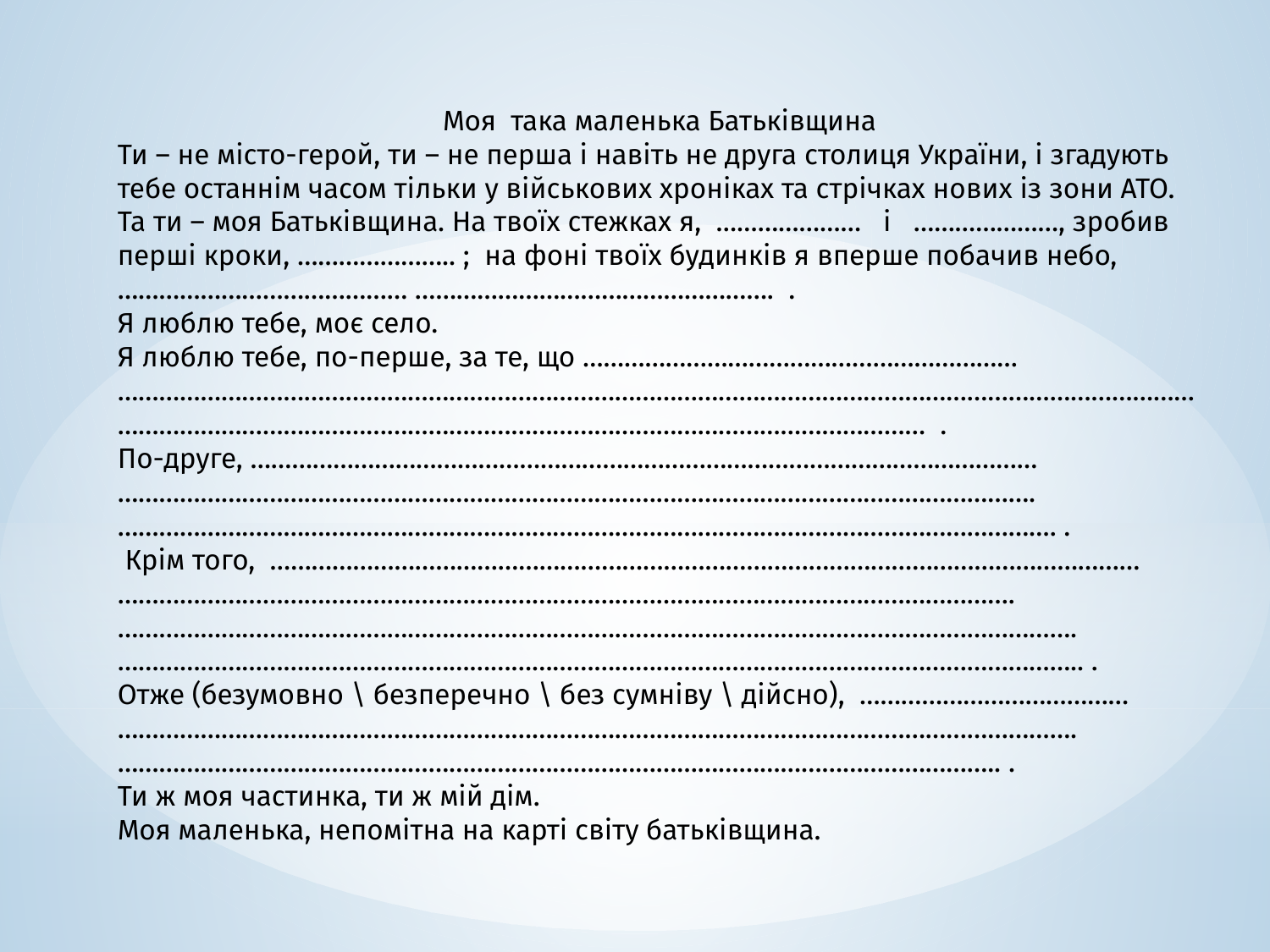

Моя  така маленька Батьківщина
Ти – не місто-герой, ти – не перша і навіть не друга столиця України, і згадують тебе останнім часом тільки у військових хроніках та стрічках нових із зони АТО. Та ти – моя Батьківщина. На твоїх стежках я,  …………………   і   …………………, зробив перші кроки, ………………….. ;  на фоні твоїх будинків я вперше побачив небо, …………………………………… …………………………………………….  .
Я люблю тебе, моє село.
Я люблю тебе, по-перше, за те, що ……………………………………………………… …………………………………………………………………………………………………………………………………………………………………………………………………………………………………………………  .
По-друге, …………………………………………………………………………………………………… ……………………………………………………………………………………………………………………. ………………………………………………………………………………………………………………………. .
 Крім того,  ……………………………………………………………………………………………………………… …………………………………………………………………………………………………………………. …………………………………………………………………………………………………………………………. ………………………………………………………………………………………………………………………….. .
Отже (безумовно \ безперечно \ без сумніву \ дійсно),  ………………………………… …………………………………………………………………………………………………………………………. ……………………………………………………………………………………………………………….. .
Ти ж моя частинка, ти ж мій дім.
Моя маленька, непомітна на карті світу батьківщина.